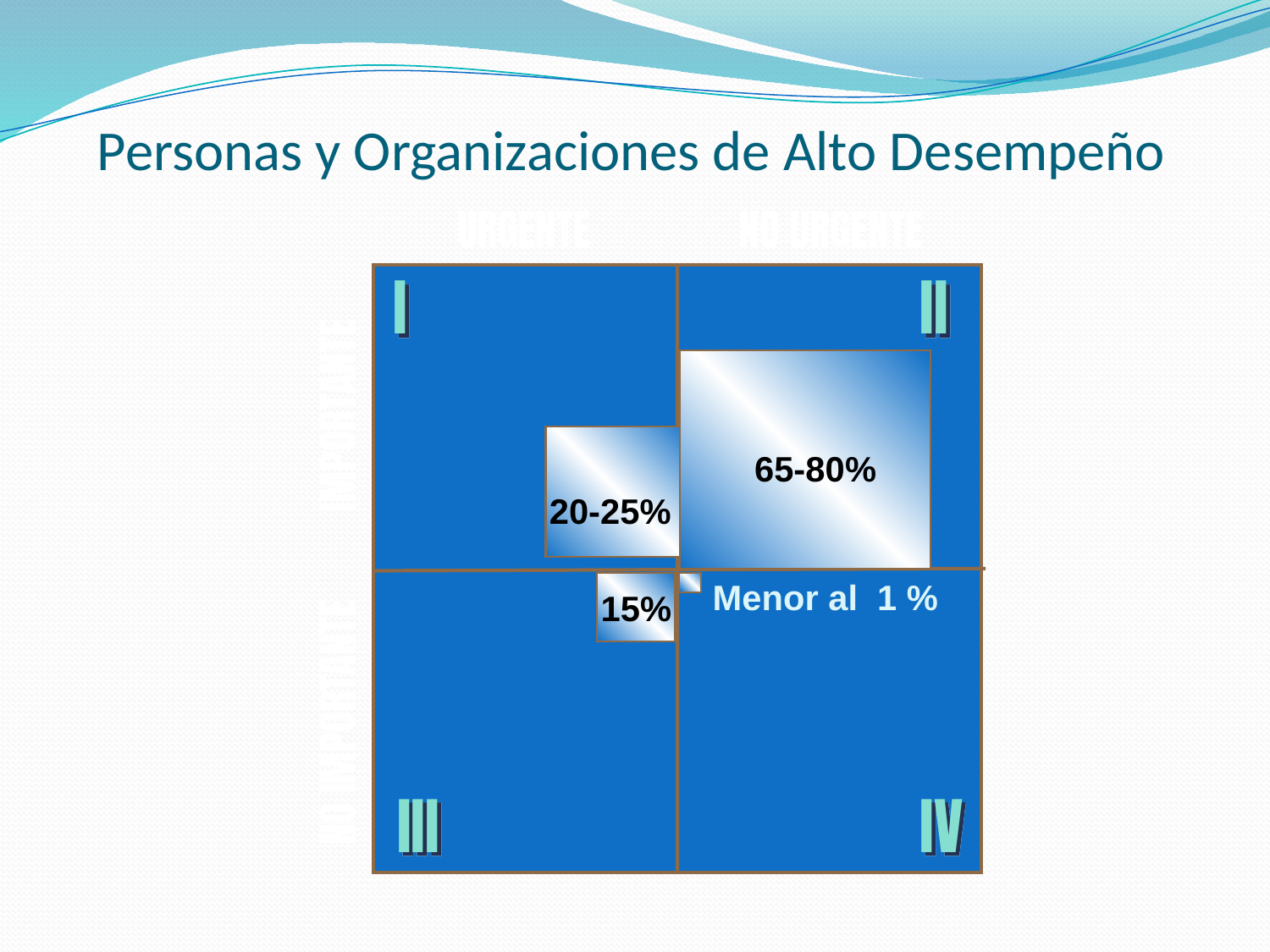

Personas y Organizaciones de Alto Desempeño
URGENTE
NO URGENTE
IMPORTANTE
NO IMPORTANTE

I
II

65-80%
20-25%

Menor al  1 %

15%
III
IV